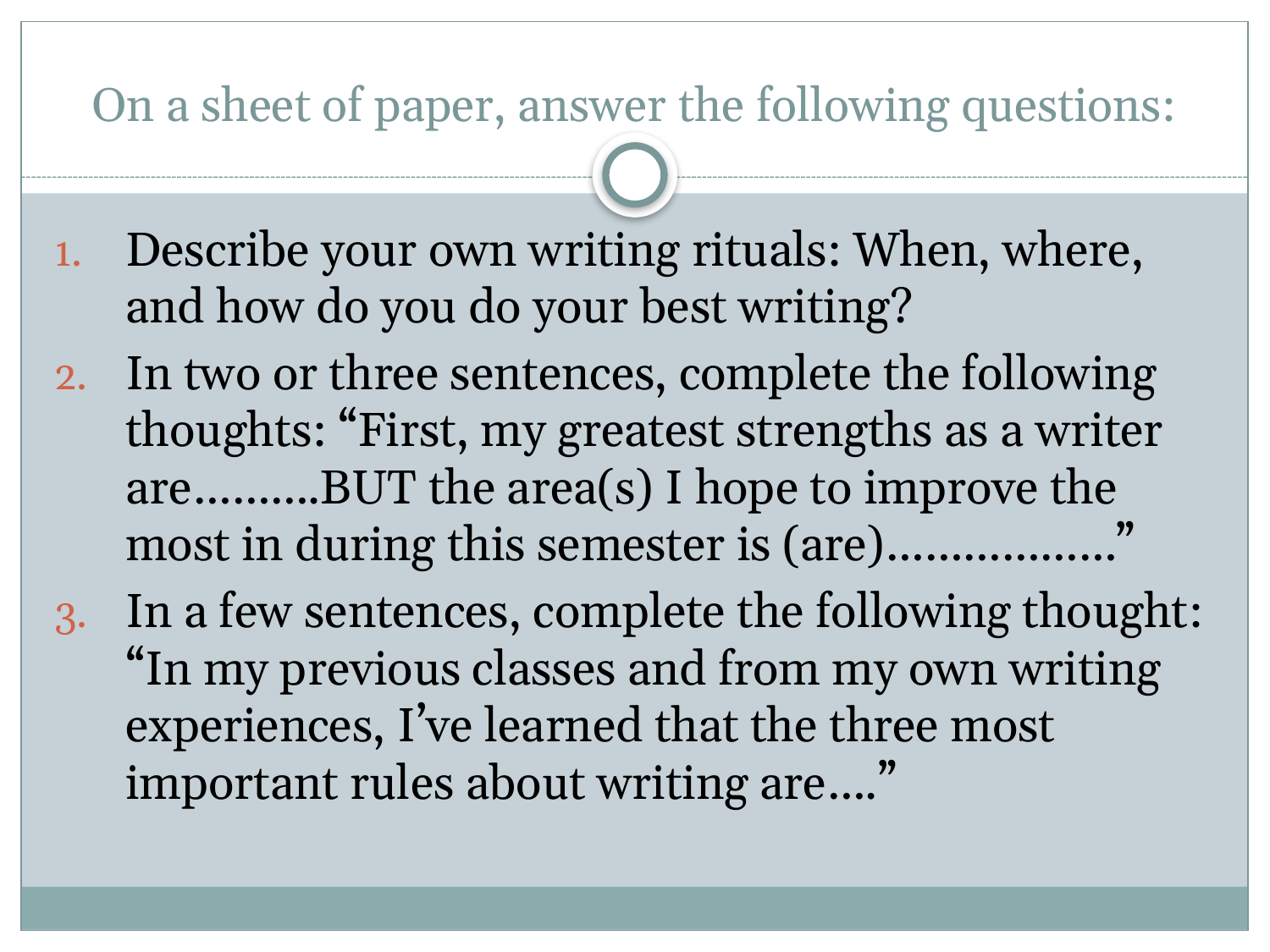

# On a sheet of paper, answer the following questions:
Describe your own writing rituals: When, where, and how do you do your best writing?
In two or three sentences, complete the following thoughts: “First, my greatest strengths as a writer are……….BUT the area(s) I hope to improve the most in during this semester is (are)………………”
In a few sentences, complete the following thought: “In my previous classes and from my own writing experiences, I’ve learned that the three most important rules about writing are….”